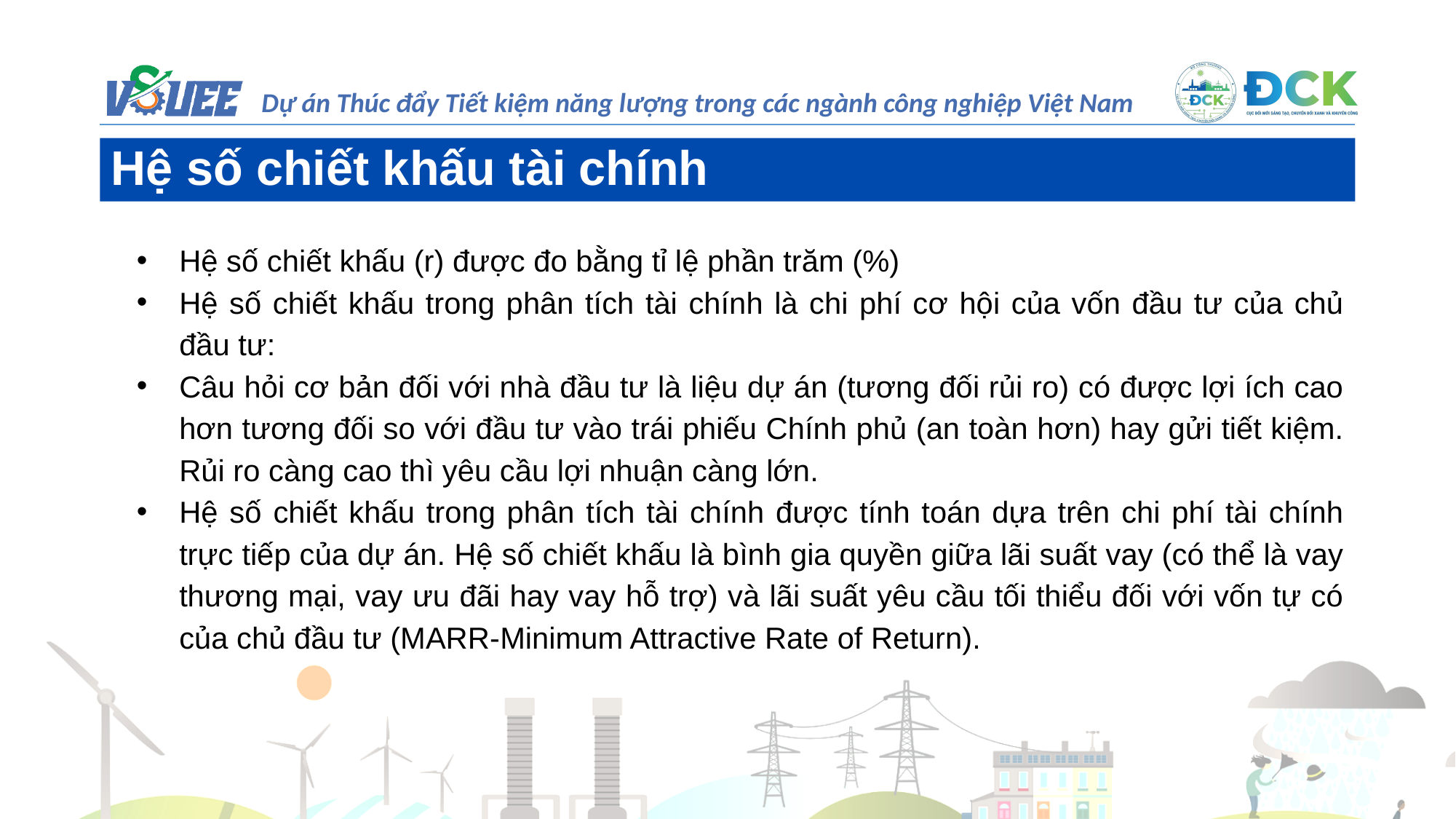

Hệ số chiết khấu tài chính
Hệ số chiết khấu (r) được đo bằng tỉ lệ phần trăm (%)
Hệ số chiết khấu trong phân tích tài chính là chi phí cơ hội của vốn đầu tư của chủ đầu tư:
Câu hỏi cơ bản đối với nhà đầu tư là liệu dự án (tương đối rủi ro) có được lợi ích cao hơn tương đối so với đầu tư vào trái phiếu Chính phủ (an toàn hơn) hay gửi tiết kiệm. Rủi ro càng cao thì yêu cầu lợi nhuận càng lớn.
Hệ số chiết khấu trong phân tích tài chính được tính toán dựa trên chi phí tài chính trực tiếp của dự án. Hệ số chiết khấu là bình gia quyền giữa lãi suất vay (có thể là vay thương mại, vay ưu đãi hay vay hỗ trợ) và lãi suất yêu cầu tối thiểu đối với vốn tự có của chủ đầu tư (MARR-Minimum Attractive Rate of Return).